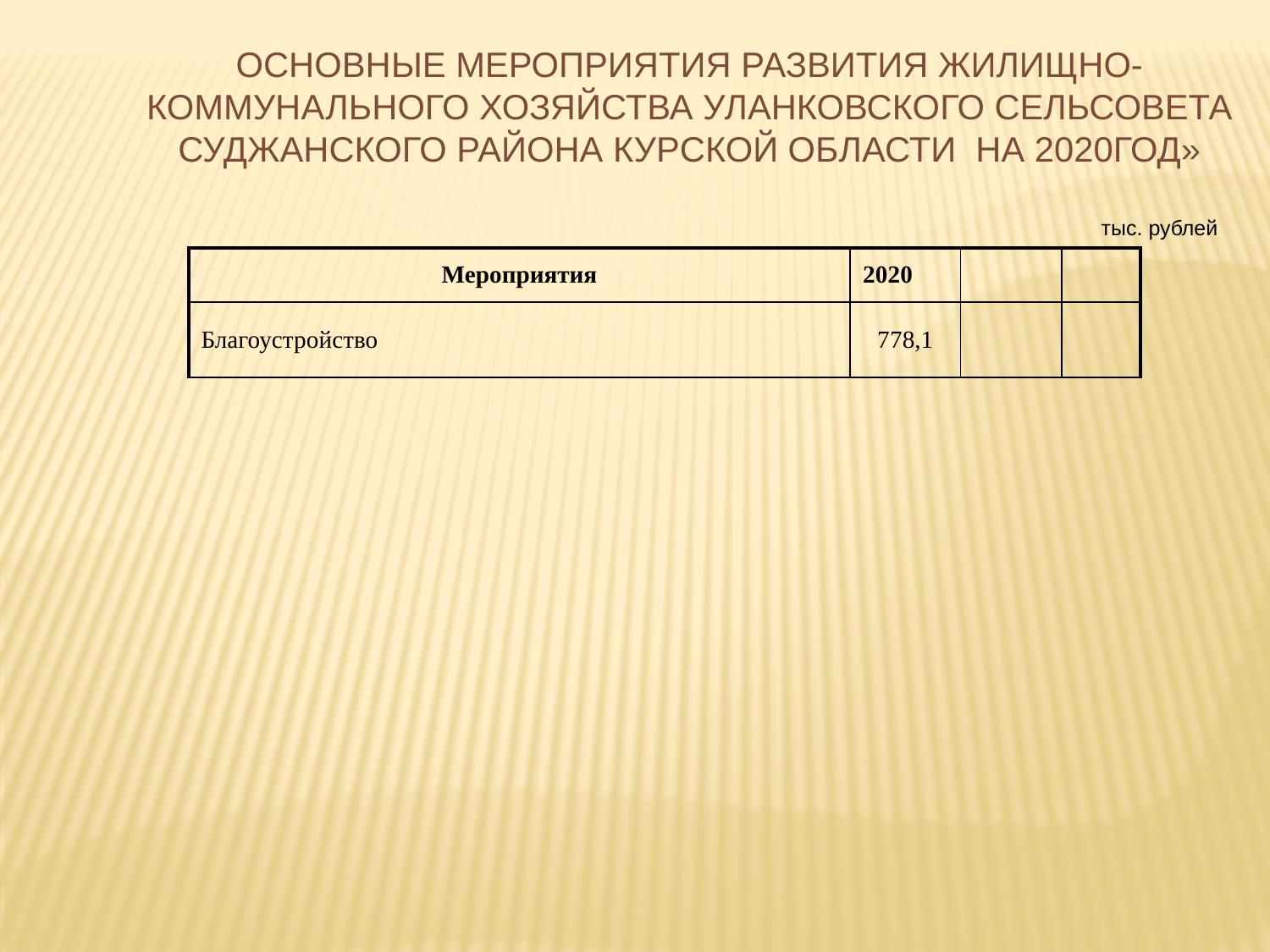

Основные мероприятия развития жилищно-коммунального хозяйства УЛАНКОВСКОГО сельсовета Суджанского района Курской области  на 2020год»
    тыс. рублей
| Мероприятия | 2020 |  |  |
| --- | --- | --- | --- |
| Благоустройство | 778,1 |  |  |